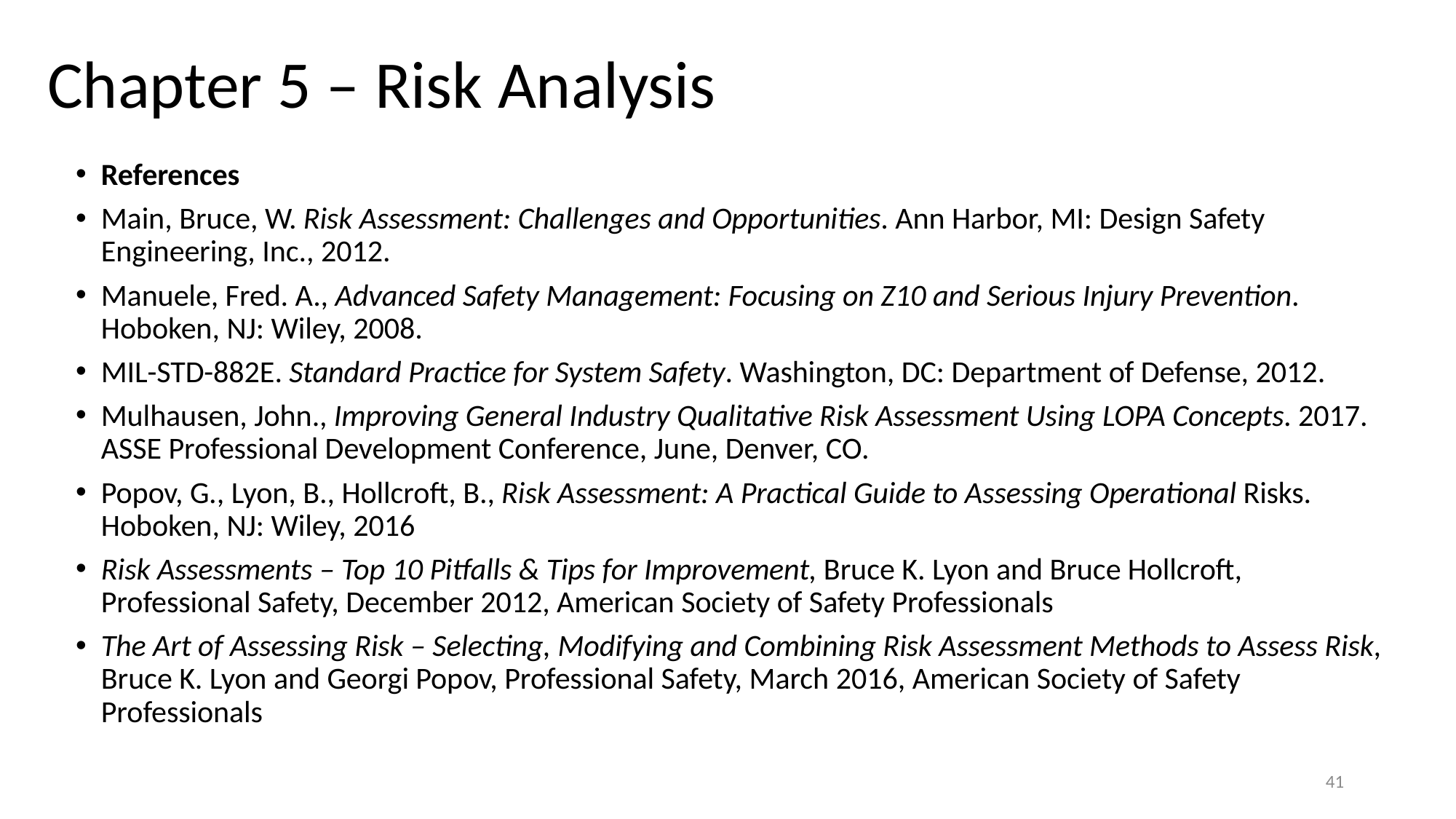

# Chapter 5 – Risk Analysis
References
Main, Bruce, W. Risk Assessment: Challenges and Opportunities. Ann Harbor, MI: Design Safety Engineering, Inc., 2012.
Manuele, Fred. A., Advanced Safety Management: Focusing on Z10 and Serious Injury Prevention. Hoboken, NJ: Wiley, 2008.
MIL-STD-882E. Standard Practice for System Safety. Washington, DC: Department of Defense, 2012.
Mulhausen, John., Improving General Industry Qualitative Risk Assessment Using LOPA Concepts. 2017. ASSE Professional Development Conference, June, Denver, CO.
Popov, G., Lyon, B., Hollcroft, B., Risk Assessment: A Practical Guide to Assessing Operational Risks. Hoboken, NJ: Wiley, 2016
Risk Assessments – Top 10 Pitfalls & Tips for Improvement, Bruce K. Lyon and Bruce Hollcroft, Professional Safety, December 2012, American Society of Safety Professionals
The Art of Assessing Risk – Selecting, Modifying and Combining Risk Assessment Methods to Assess Risk, Bruce K. Lyon and Georgi Popov, Professional Safety, March 2016, American Society of Safety Professionals
41